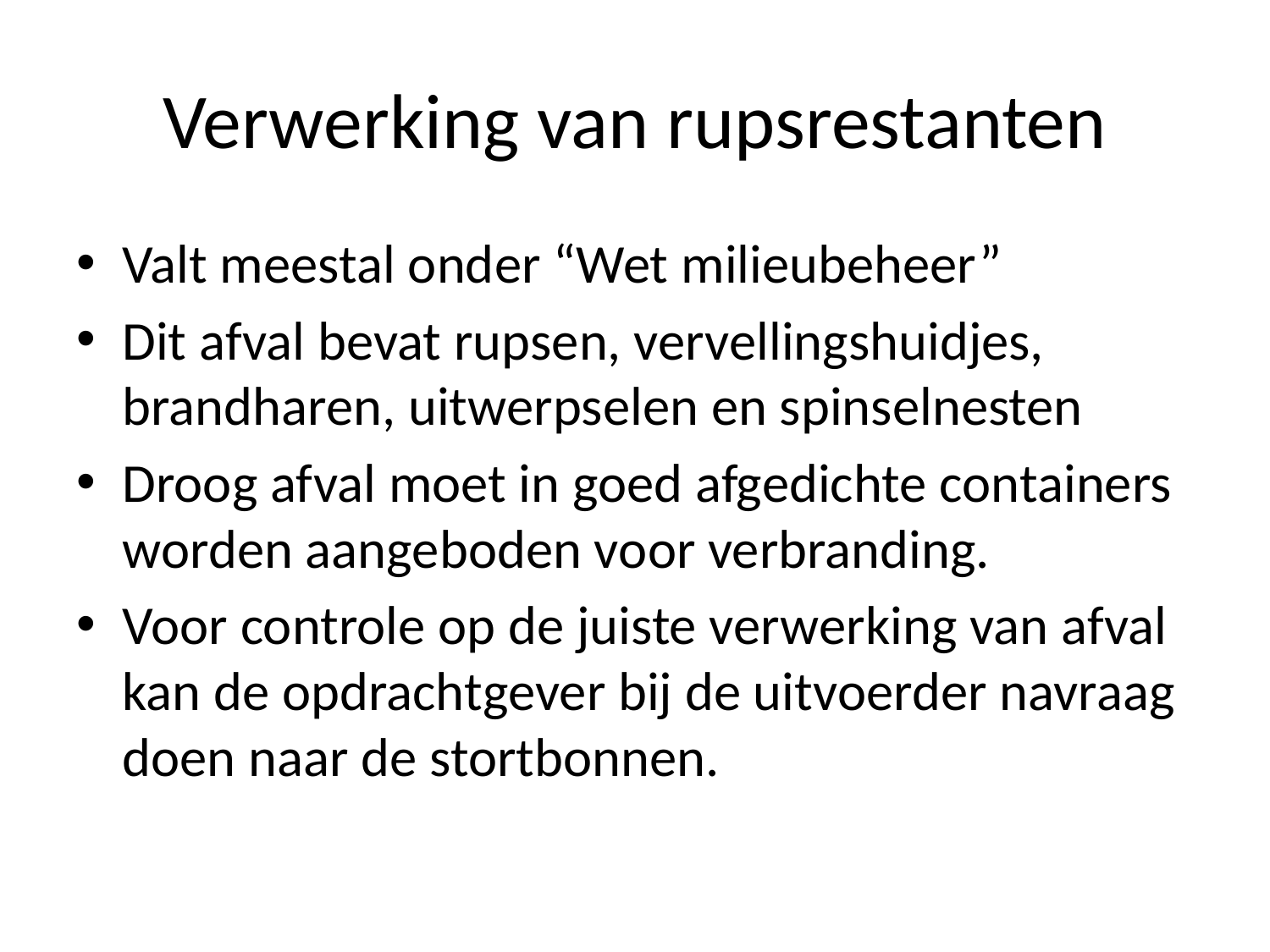

# Verwerking van rupsrestanten
Valt meestal onder “Wet milieubeheer”
Dit afval bevat rupsen, vervellingshuidjes, brandharen, uitwerpselen en spinselnesten
Droog afval moet in goed afgedichte containers worden aangeboden voor verbranding.
Voor controle op de juiste verwerking van afval kan de opdrachtgever bij de uitvoerder navraag doen naar de stortbonnen.